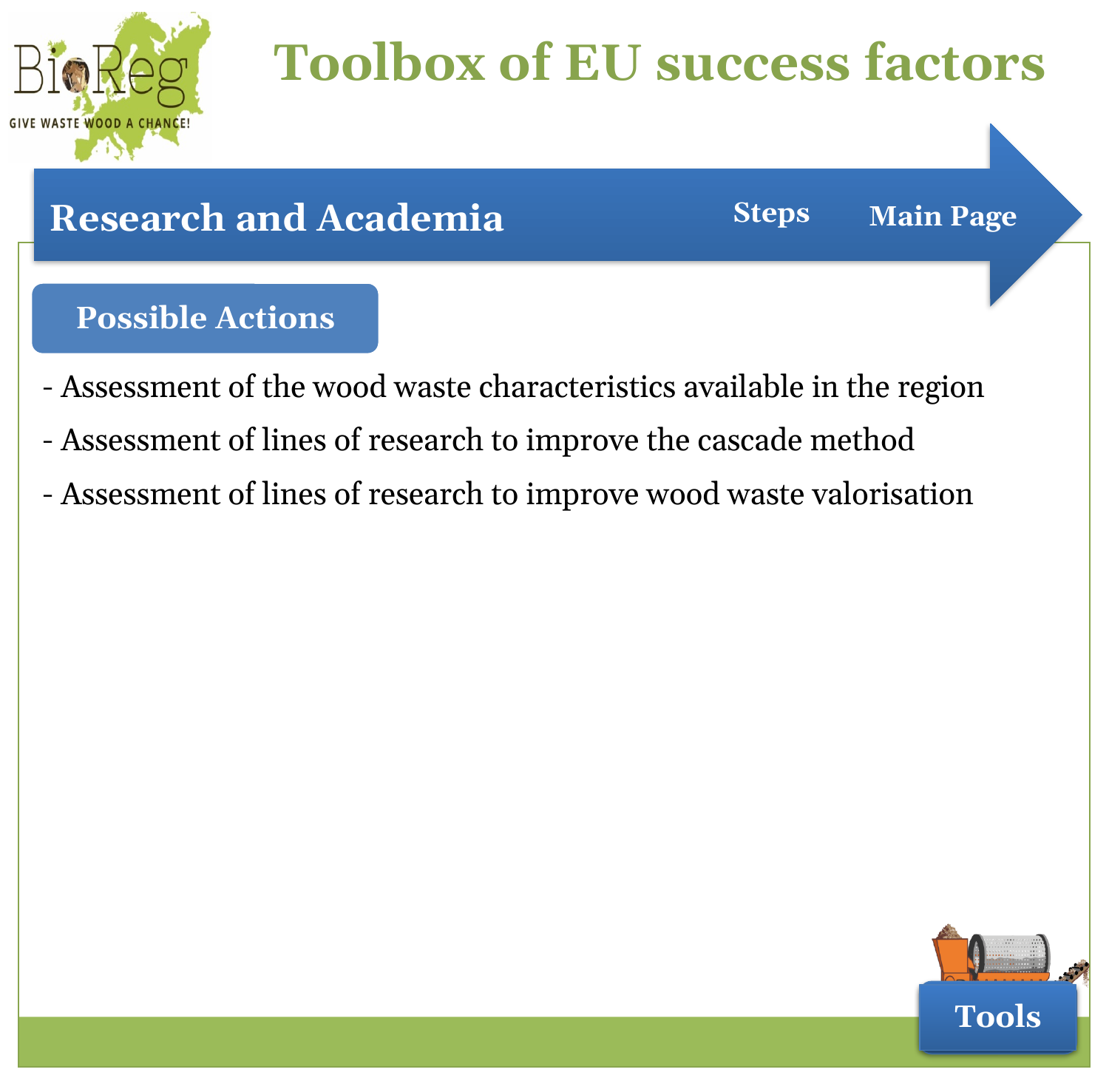

Research and Academia

Steps

Main Page

Possible Actions
- Assessment of the wood waste characteristics available in the region
- Assessment of lines of research to improve the cascade method
- Assessment of lines of research to improve wood waste valorisation

Tools